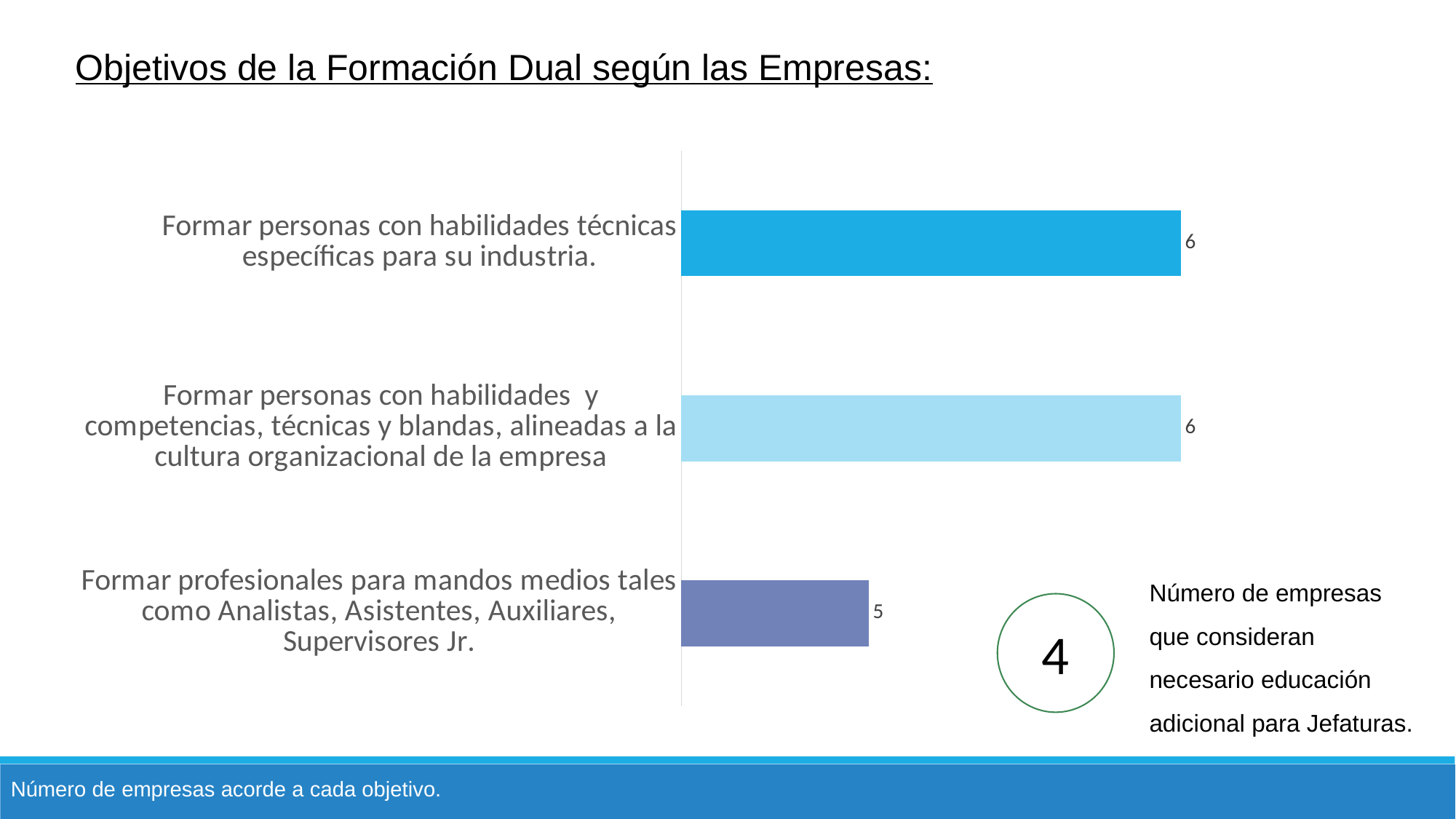

Objetivos de la Formación Dual según las Empresas:

### Chart

| Category |  |
|---|---|
| Formar profesionales para mandos medios tales como Analistas, Asistentes, Auxiliares, Supervisores Jr. | 5.0 |
| Formar personas con habilidades  y competencias, técnicas y blandas, alineadas a la cultura organizacional de la empresa | 6.0 |
| Formar personas con habilidades técnicas específicas para su industria. | 6.0 |
Número de empresas que consideran necesario educación adicional para Jefaturas.

4
Número de empresas acorde a cada objetivo.